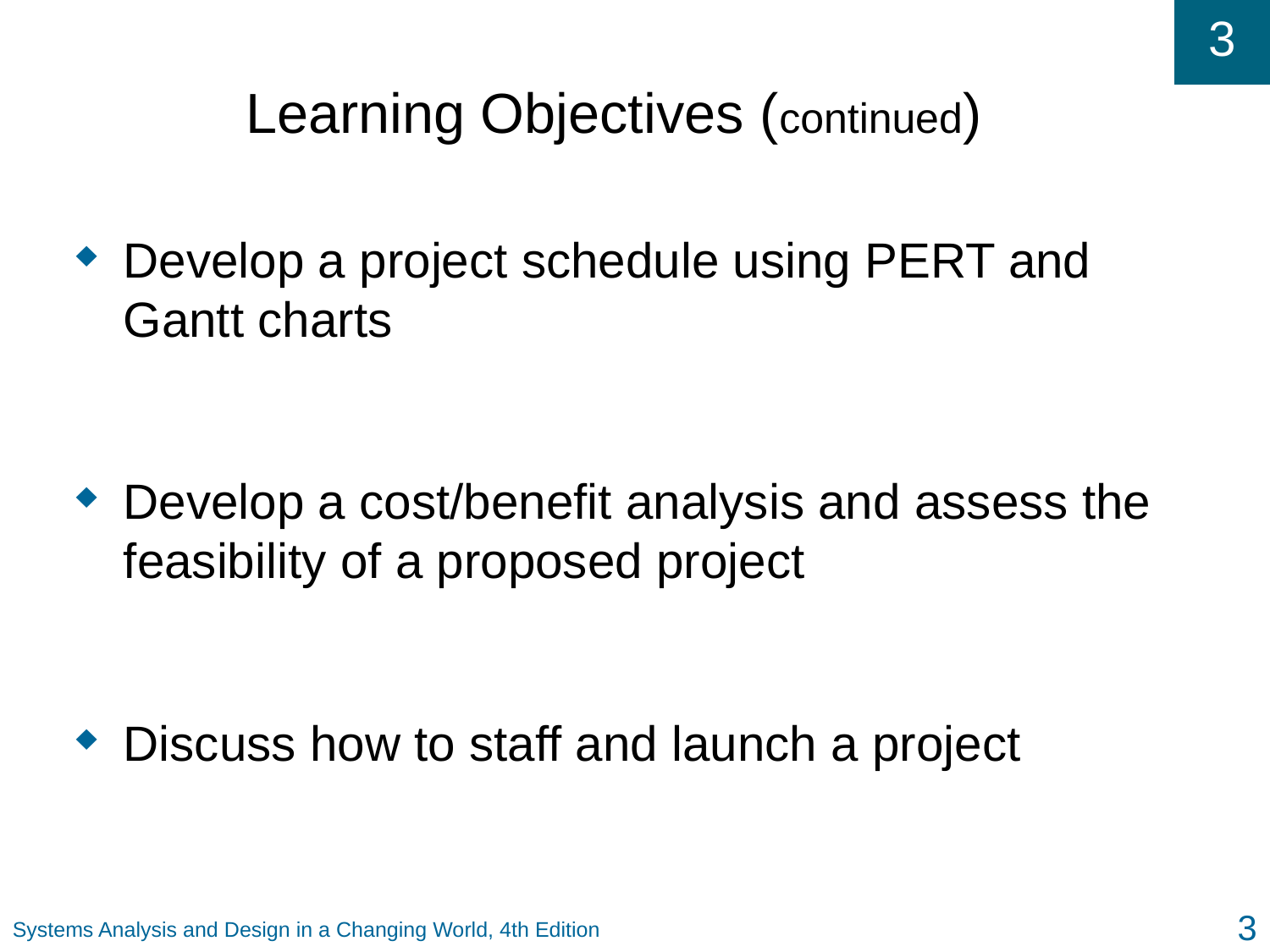

# Learning Objectives (continued)‏
Develop a project schedule using PERT and Gantt charts
Develop a cost/benefit analysis and assess the feasibility of a proposed project
Discuss how to staff and launch a project
3
Systems Analysis and Design in a Changing World, 4th Edition